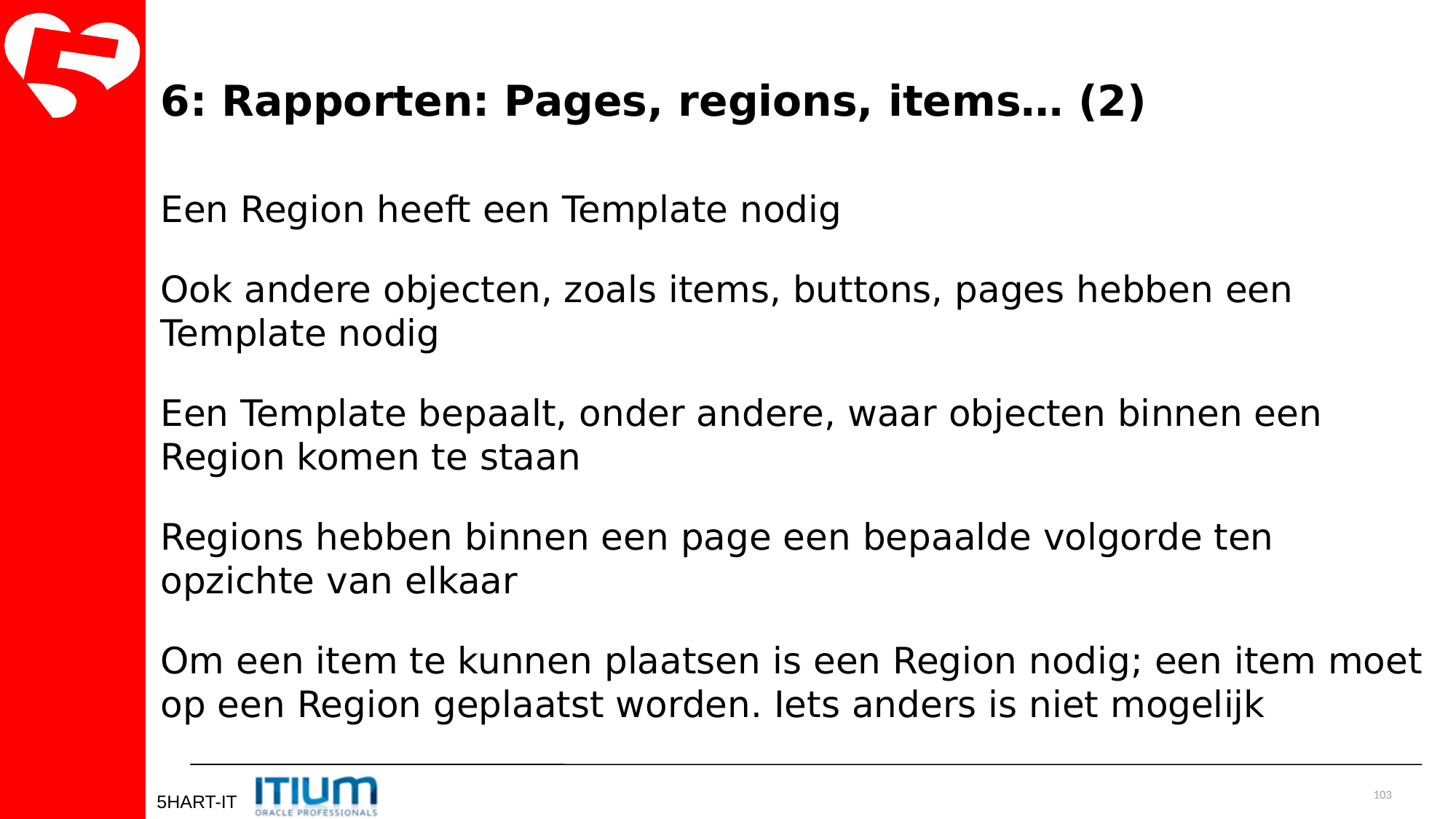

6: Rapporten: Pages, regions, items… (2)
Een Region heeft een Template nodig
Ook andere objecten, zoals items, buttons, pages hebben een Template nodig
Een Template bepaalt, onder andere, waar objecten binnen een Region komen te staan
Regions hebben binnen een page een bepaalde volgorde ten opzichte van elkaar
Om een item te kunnen plaatsen is een Region nodig; een item moet op een Region geplaatst worden. Iets anders is niet mogelijk
103